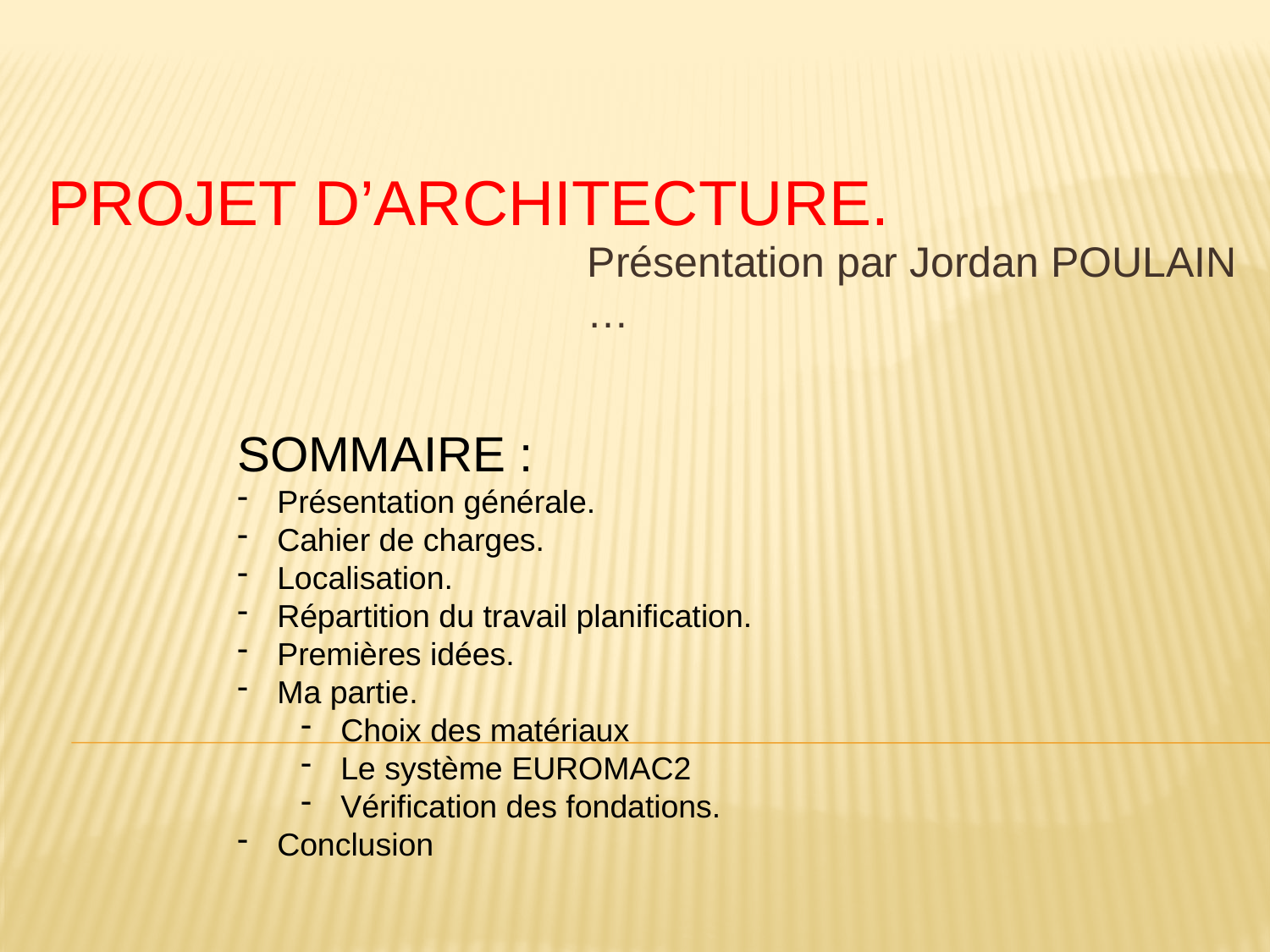

# Projet d’architecture.
Présentation par Jordan POULAIN …
SOMMAIRE :
Présentation générale.
Cahier de charges.
Localisation.
Répartition du travail planification.
Premières idées.
Ma partie.
Choix des matériaux
Le système EUROMAC2
Vérification des fondations.
Conclusion